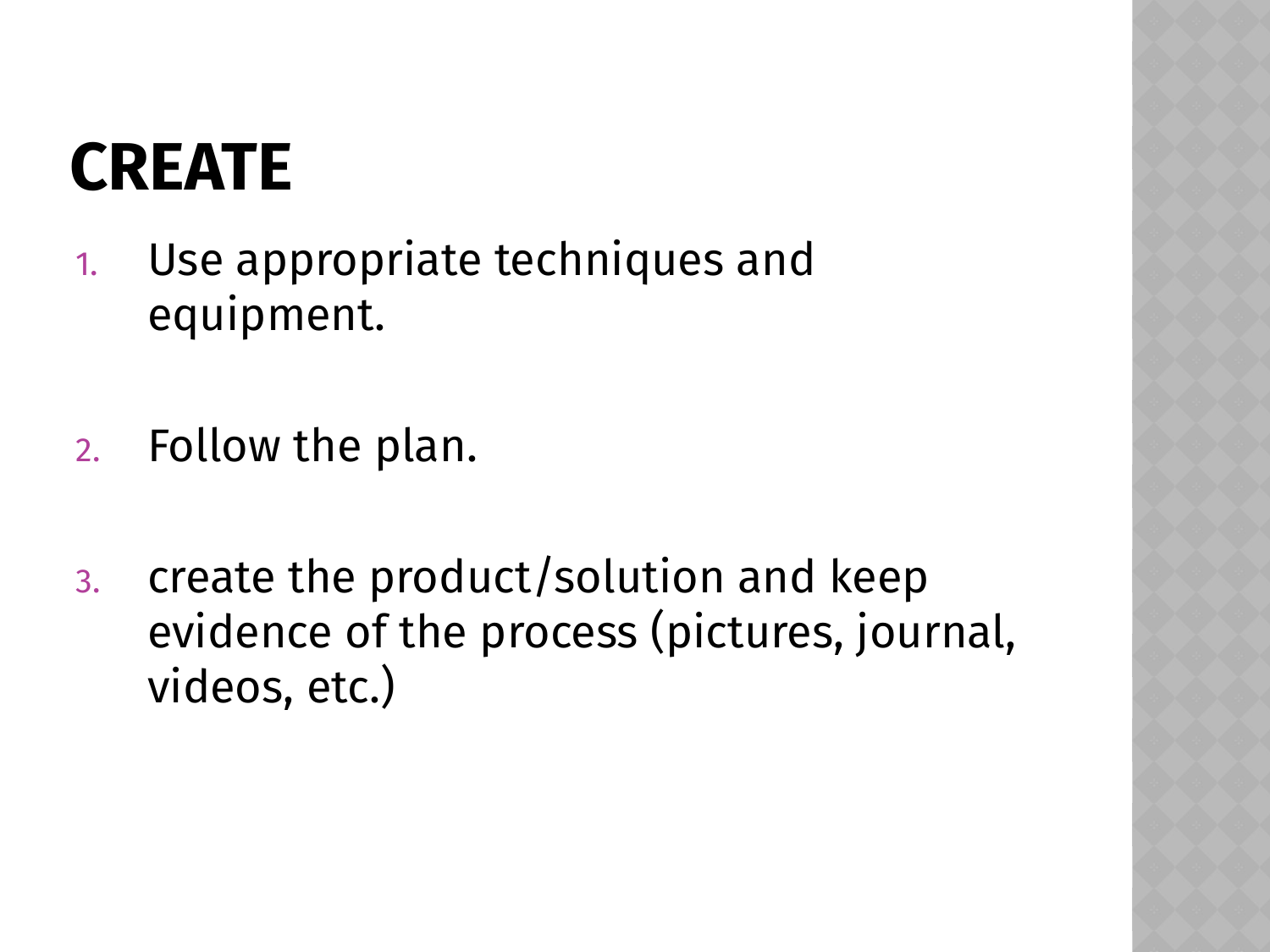

# create
Use appropriate techniques and equipment.

Follow the plan.

create the product/solution and keep evidence of the process (pictures, journal, videos, etc.)